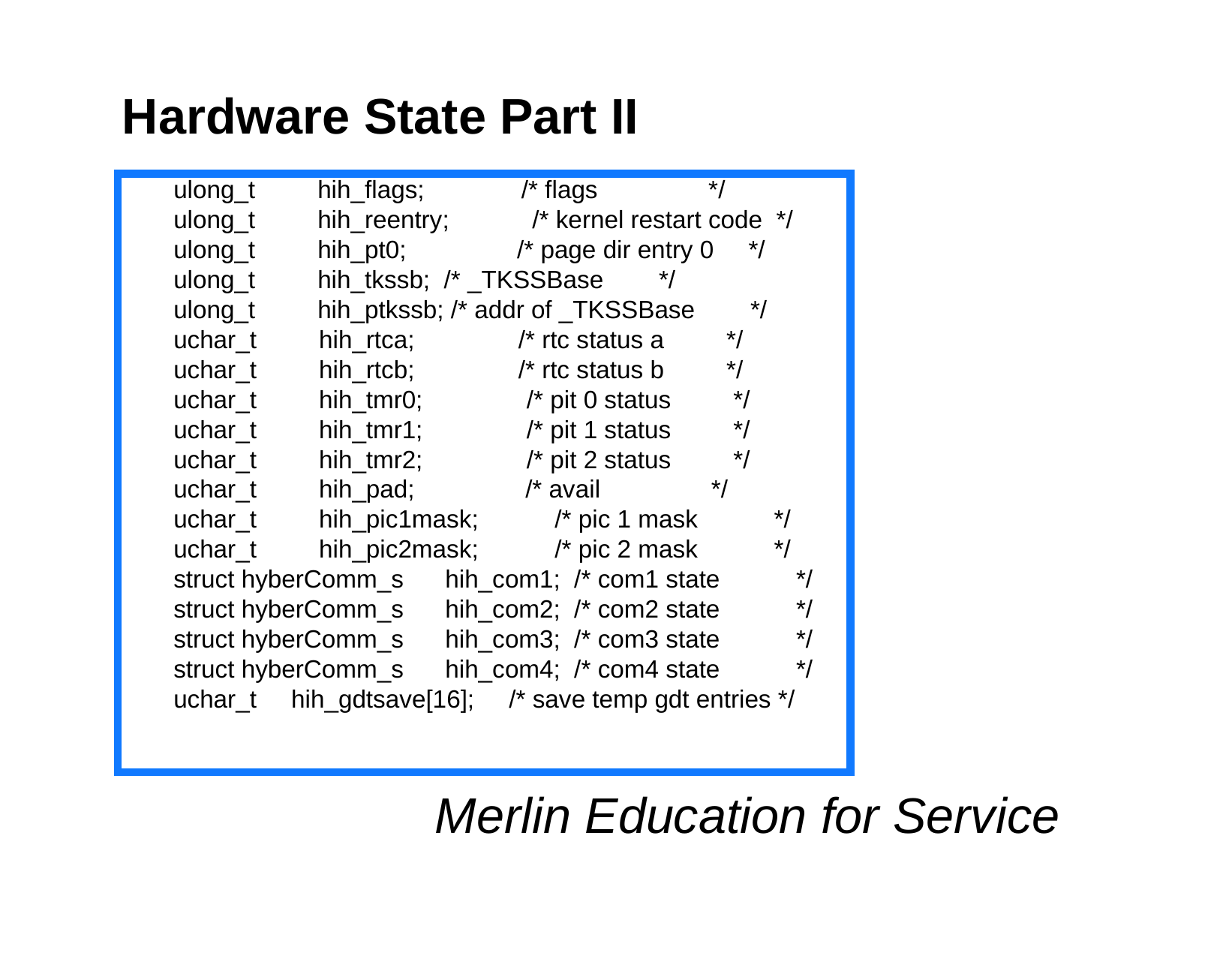

Hardware State Part II
        ulong_t         hih_flags;              /* flags                */
        ulong_t         hih_reentry;            /* kernel restart code  */
        ulong_t         hih_pt0;                /* page dir entry 0     */
        ulong_t         hih_tkssb;  /* _TKSSBase        */
        ulong_t         hih_ptkssb; /* addr of _TKSSBase        */
        uchar_t         hih_rtca;               /* rtc status a         */
        uchar_t         hih_rtcb;               /* rtc status b         */
        uchar_t         hih_tmr0;               /* pit 0 status         */
        uchar_t         hih_tmr1;               /* pit 1 status         */
        uchar_t         hih_tmr2;               /* pit 2 status         */
        uchar_t         hih_pad;                /* avail                */
        uchar_t         hih_pic1mask;           /* pic 1 mask           */
        uchar_t         hih_pic2mask;           /* pic 2 mask           */
        struct hyberComm_s      hih_com1;  /* com1 state           */
        struct hyberComm_s      hih_com2;  /* com2 state           */
        struct hyberComm_s      hih_com3;  /* com3 state           */
        struct hyberComm_s      hih_com4;  /* com4 state           */
        uchar_t     hih_gdtsave[16];     /* save temp gdt entries */

Merlin Education for Service